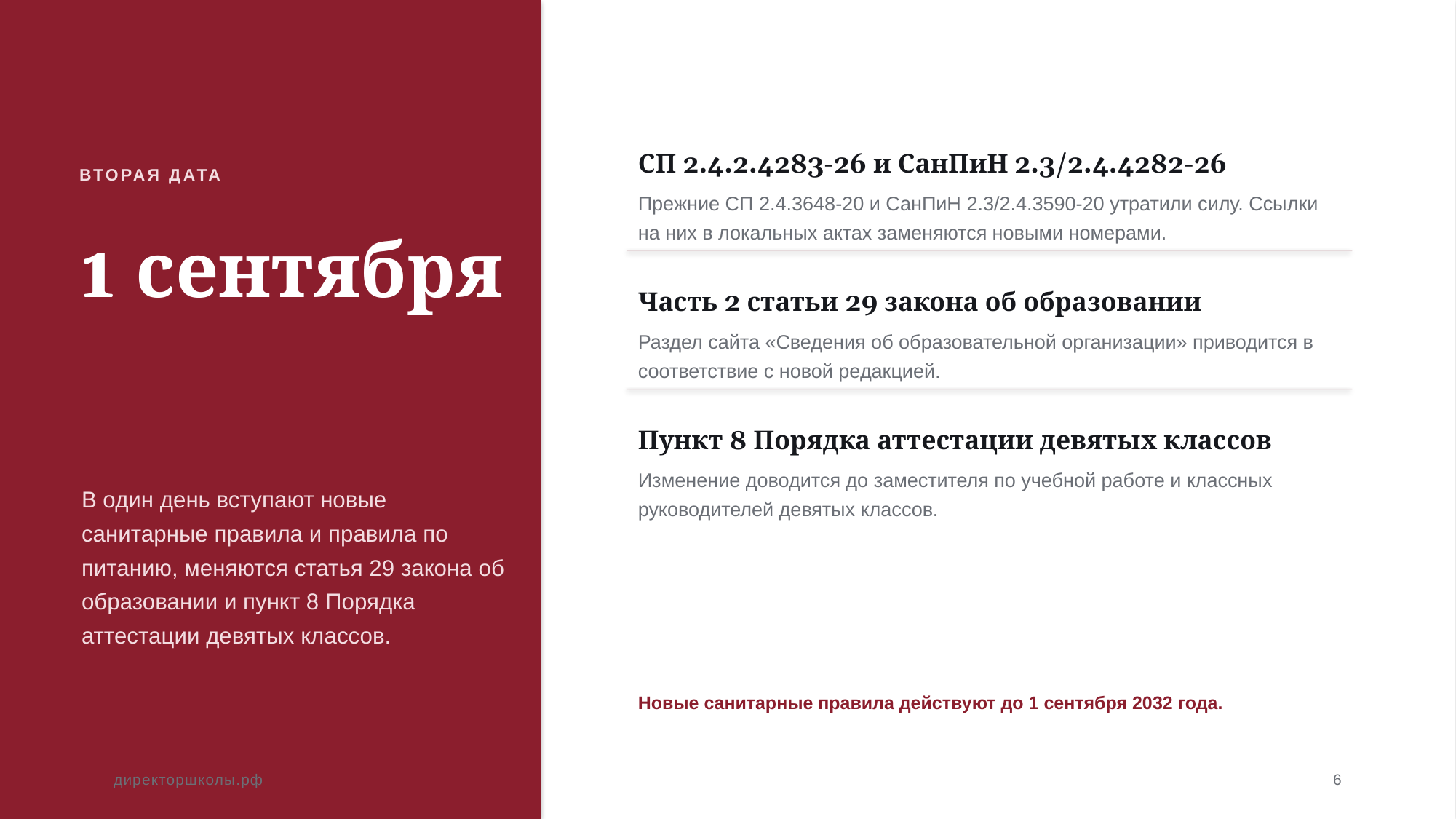

СП 2.4.2.4283-26 и СанПиН 2.3/2.4.4282-26
ВТОРАЯ ДАТА
Прежние СП 2.4.3648-20 и СанПиН 2.3/2.4.3590-20 утратили силу. Ссылки на них в локальных актах заменяются новыми номерами.
1 сентября

Часть 2 статьи 29 закона об образовании
Раздел сайта «Сведения об образовательной организации» приводится в соответствие с новой редакцией.

Пункт 8 Порядка аттестации девятых классов
Изменение доводится до заместителя по учебной работе и классных руководителей девятых классов.
В один день вступают новые санитарные правила и правила по питанию, меняются статья 29 закона об образовании и пункт 8 Порядка аттестации девятых классов.
Новые санитарные правила действуют до 1 сентября 2032 года.
директоршколы.рф
6